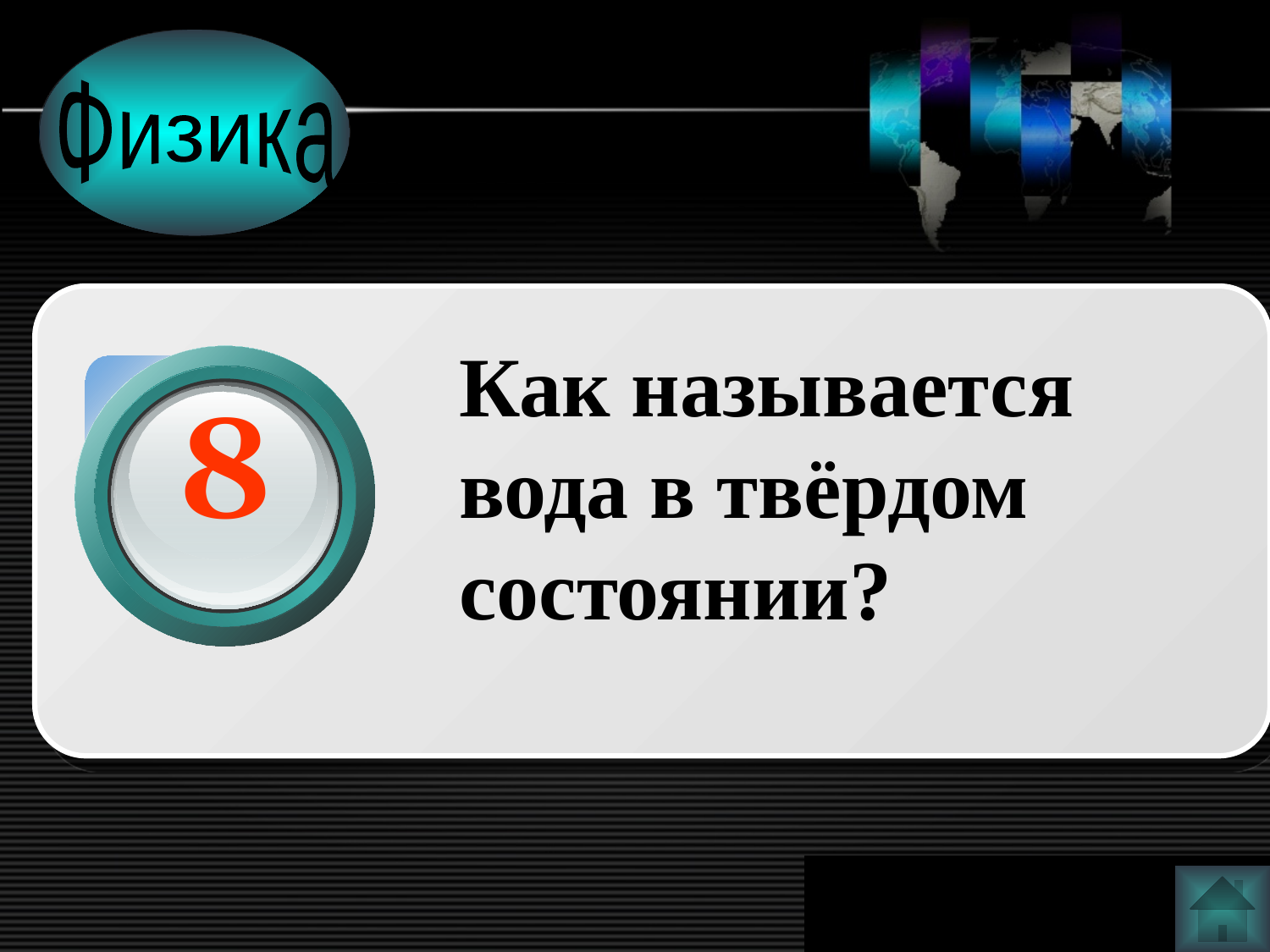

Физика

Как называется вода в твёрдом состоянии?

8

www.themegallery.com